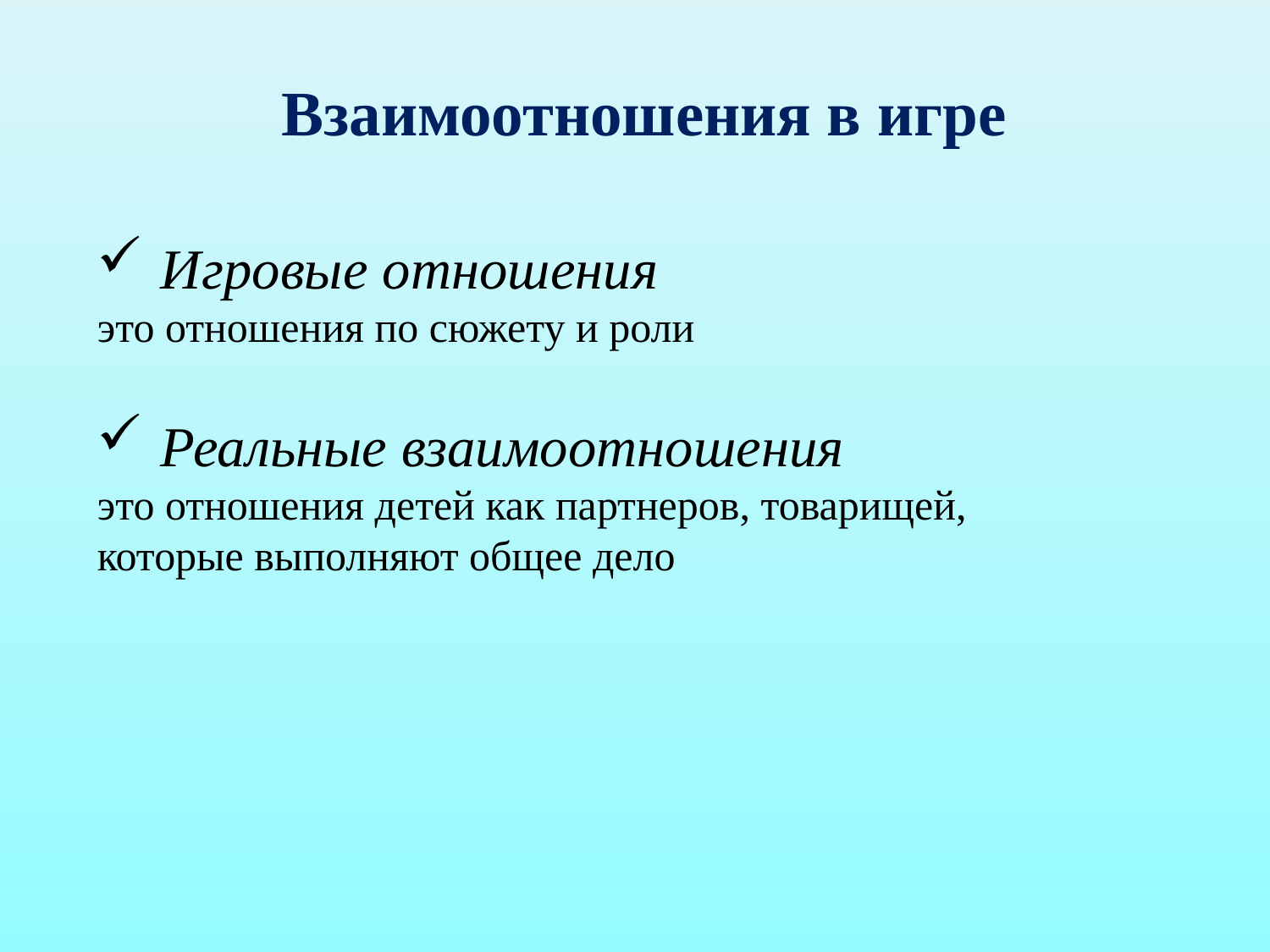

Взаимоотношения в игре
Игровые отношения
это отношения по сюжету и роли

Реальные взаимоотношения
это отношения детей как партнеров, товарищей, которые выполняют общее дело